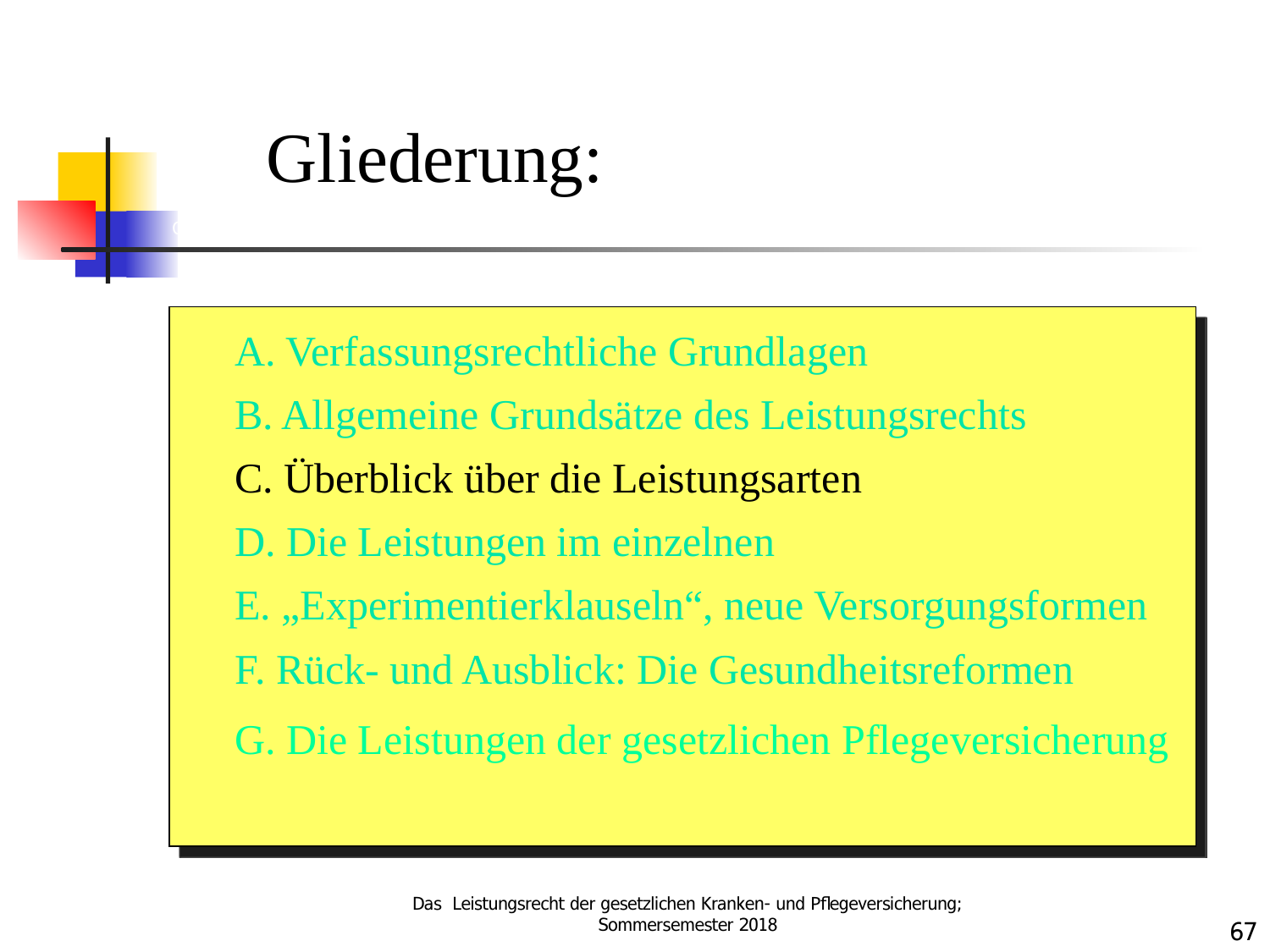

Gliederung C „Überblick über Leistungsarten“
Gliederung:

A. Verfassungsrechtliche Grundlagen
B. Allgemeine Grundsätze des Leistungsrechts
C. Überblick über die Leistungsarten
D. Die Leistungen im einzelnen
E. „Experimentierklauseln“, neue Versorgungsformen
F. Rück- und Ausblick: Die Gesundheitsreformen
G. Die Leistungen der gesetzlichen Pflegeversicherung
Das  Leistungsrecht der gesetzlichen Kranken- und Pflegeversicherung; Sommersemester 2018
67